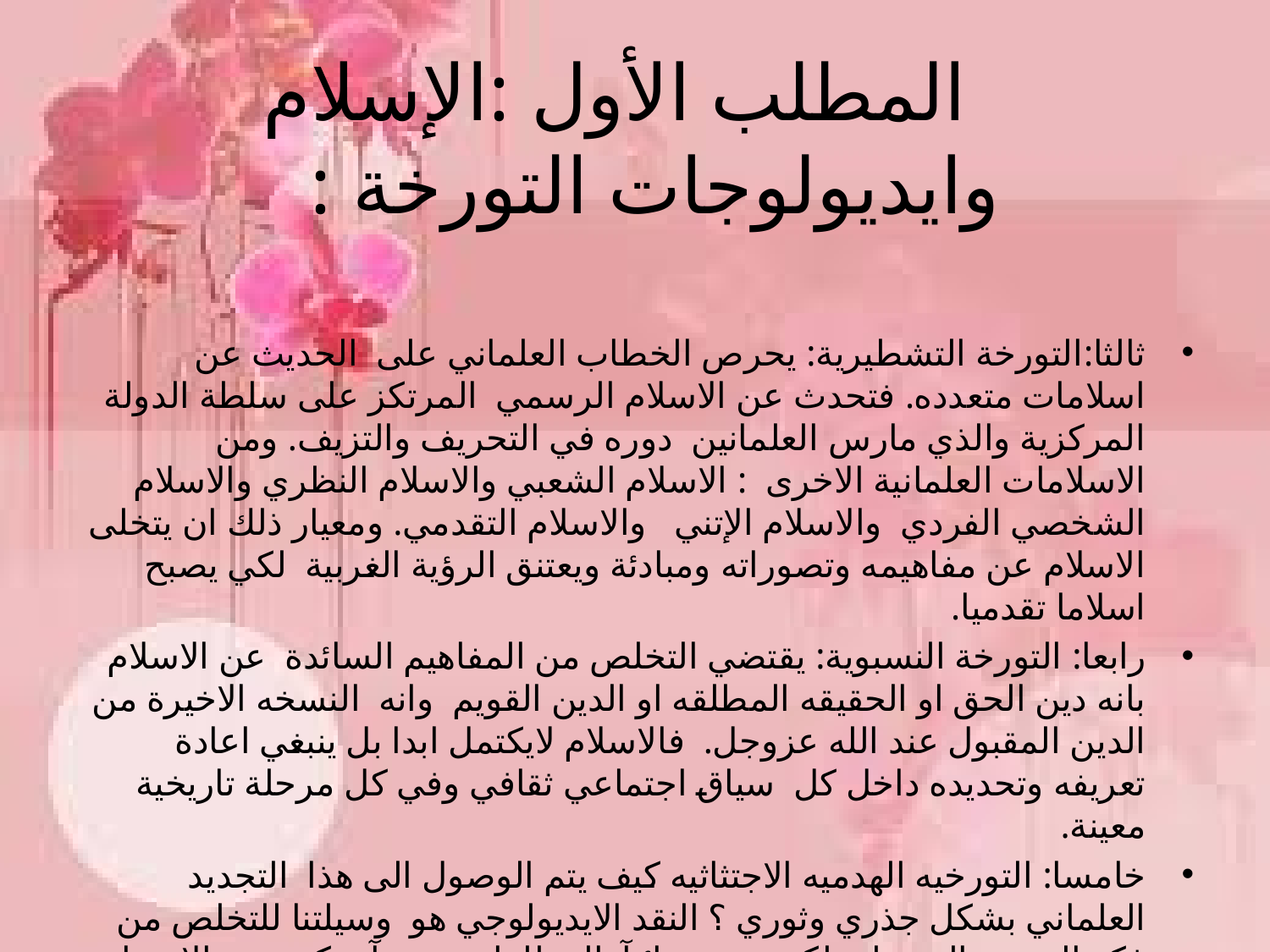

# المطلب الأول :الإسلام وايديولوجات التورخة :
ثالثا:التورخة التشطيرية: يحرص الخطاب العلماني على  الحديث عن اسلامات متعدده. فتحدث عن الاسلام الرسمي  المرتكز على سلطة الدولة المركزية والذي مارس العلمانين  دوره في التحريف والتزيف. ومن الاسلامات العلمانية الاخرى  : الاسلام الشعبي والاسلام النظري والاسلام الشخصي الفردي  والاسلام الإتني   والاسلام التقدمي. ومعيار ذلك ان يتخلى  الاسلام عن مفاهيمه وتصوراته ومبادئة ويعتنق الرؤية الغربية  لكي يصبح اسلاما تقدميا.
رابعا: التورخة النسبوية: يقتضي التخلص من المفاهيم السائدة  عن الاسلام بانه دين الحق او الحقيقه المطلقه او الدين القويم  وانه  النسخه الاخيرة من الدين المقبول عند الله عزوجل.  فالاسلام لايكتمل ابدا بل ينبغي اعادة تعريفه وتحديده داخل كل  سياق اجتماعي ثقافي وفي كل مرحلة تاريخية معينة.
خامسا: التورخيه الهدميه الاجتثاثيه كيف يتم الوصول الى هذا  التجديد العلماني بشكل جذري وثوري ؟ النقد الايديولوجي هو  وسيلتنا للتخلص من فكر العصور الوسطى لكي نودع نهائيآ  المطلقات جميعآ ونكف عن الاعتقاد ان النموذج الانساني وراءنا